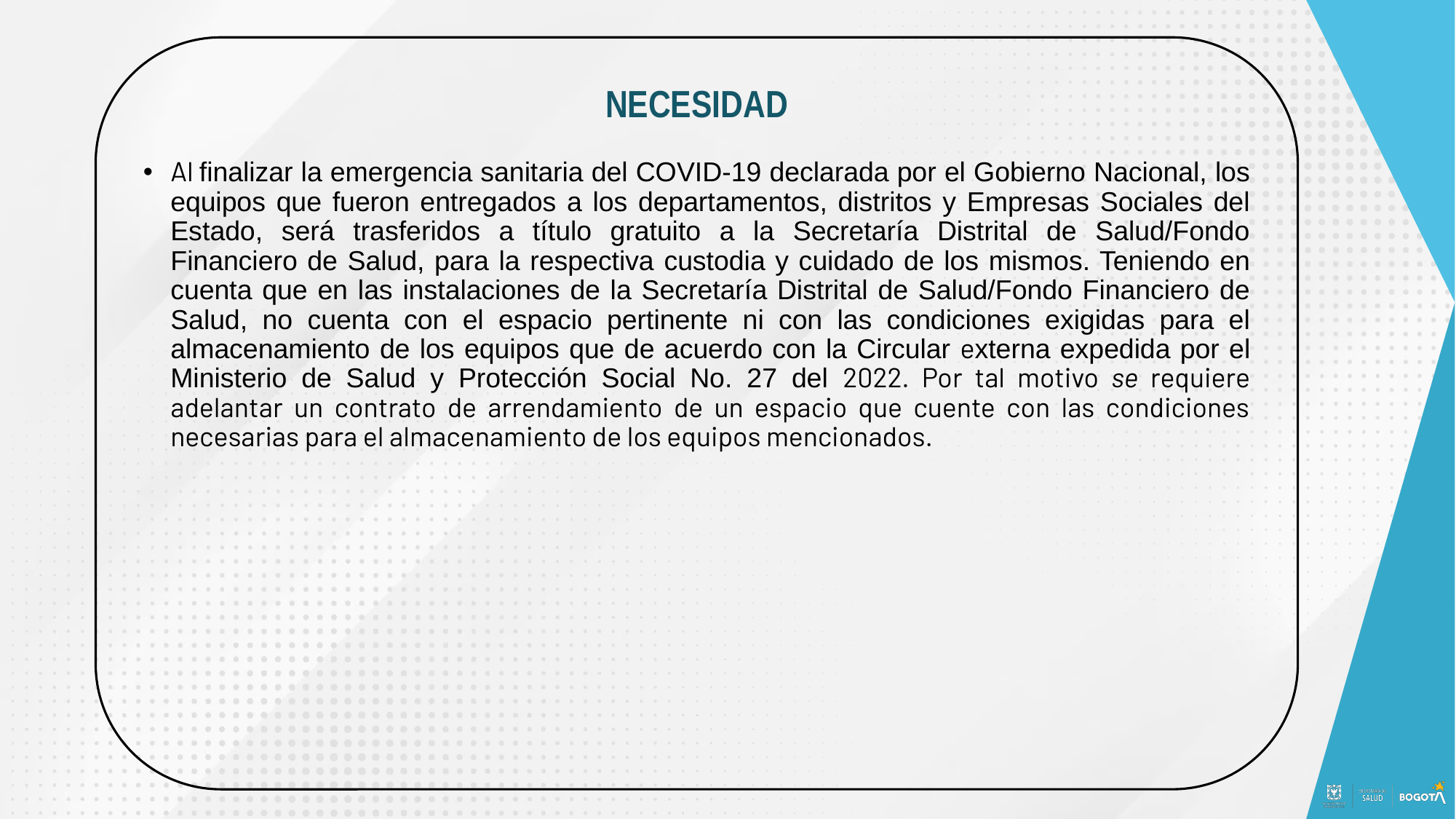

NECESIDAD

Al finalizar la emergencia sanitaria del COVID-19 declarada por el Gobierno Nacional, los equipos que fueron entregados a los departamentos, distritos y Empresas Sociales del Estado, será trasferidos a título gratuito a la Secretaría Distrital de Salud/Fondo Financiero de Salud, para la respectiva custodia y cuidado de los mismos. Teniendo en cuenta que en las instalaciones de la Secretaría Distrital de Salud/Fondo Financiero de Salud, no cuenta con el espacio pertinente ni con las condiciones exigidas para el almacenamiento de los equipos que de acuerdo con la Circular externa expedida por el Ministerio de Salud y Protección Social No. 27 del 2022. Por tal motivo se requiere adelantar un contrato de arrendamiento de un espacio que cuente con las condiciones necesarias para el almacenamiento de los equipos mencionados.